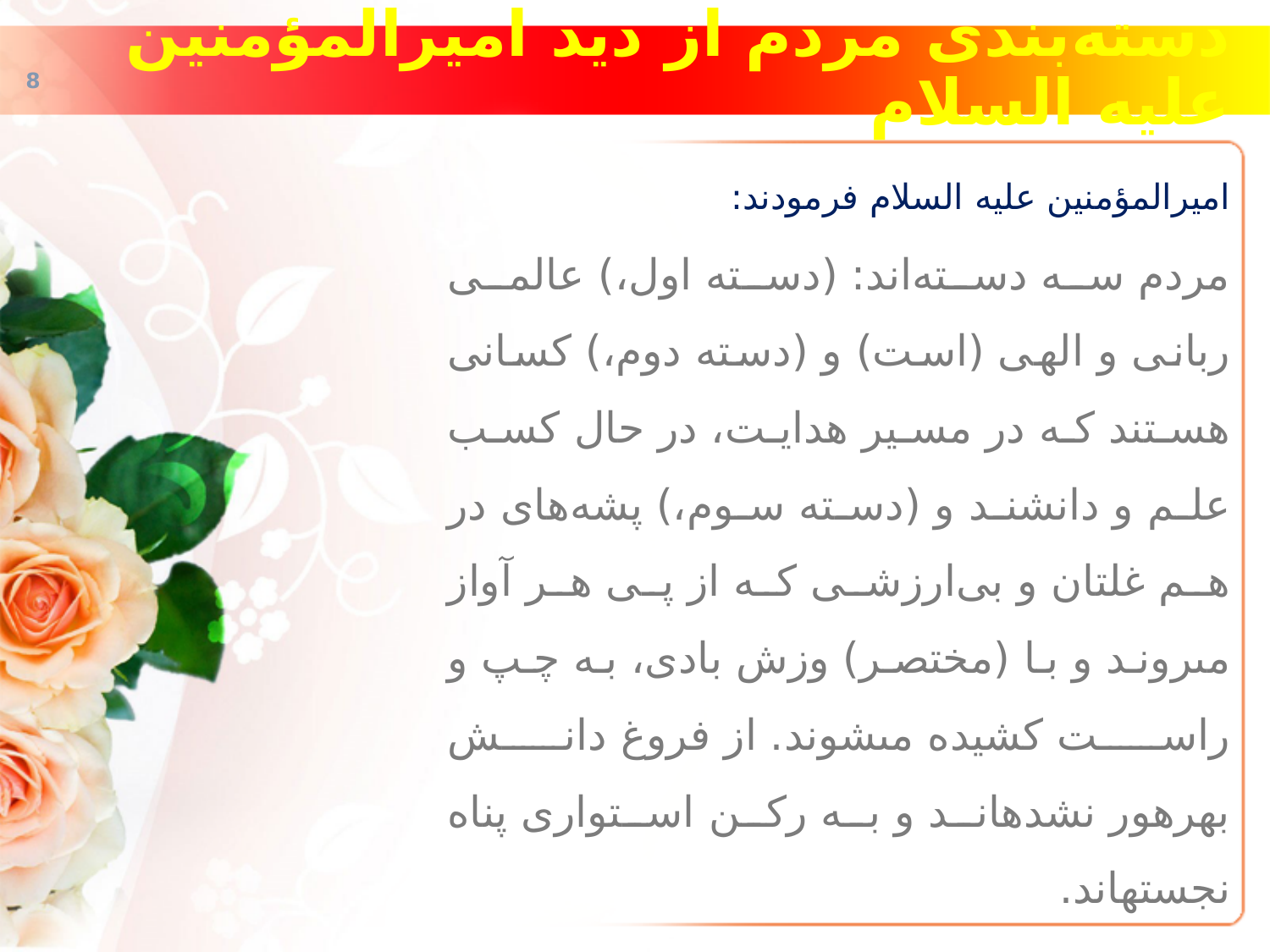

# دسته‌بندی مردم از دید امیرالمؤمنین علیه‌ السلام
امیرالمؤمنین علیه‌ السلام فرمودند:
مردم سه دسته‌اند: (دسته اول،) عالمی ربانی و الهی (است) و (دسته دوم،) کسانی هستند که در مسیر هدایت، در حال کسب علم و دانشند و (دسته سوم،) پشه‌های در هم غلتان و بی‌ارزشی كه از پى هر آواز مى‏روند و با (مختصر) وزش بادی، به چپ و راست کشیده مى‏شوند. از فروغ دانش بهره‏ور نشده‏اند و به ركن استوارى پناه نجسته‏اند.